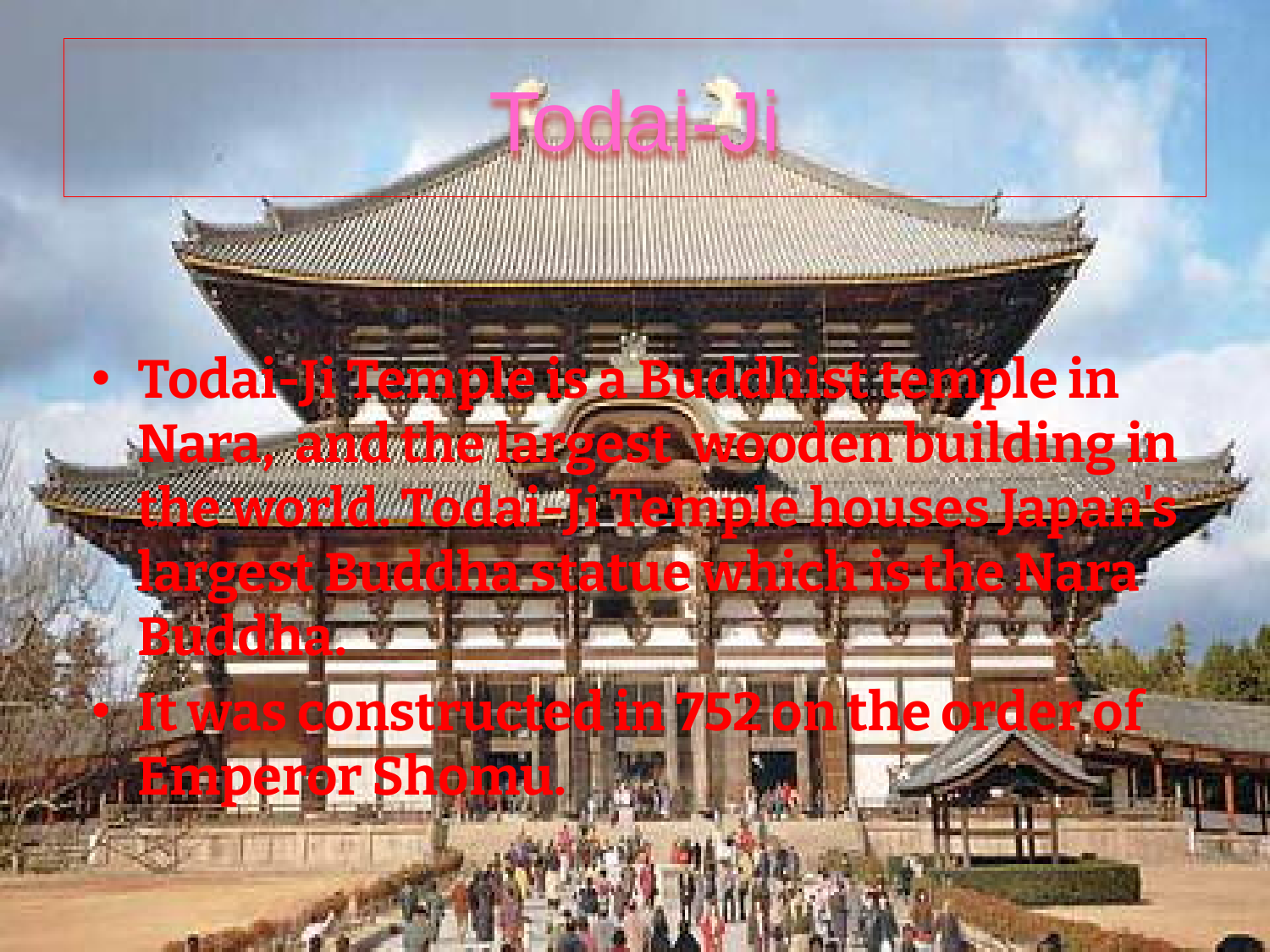

# Todai-Ji

Todai-Ji Temple is a Buddhist temple in Nara,  and the largest  wooden building in the world. Todai-Ji Temple houses Japan's largest Buddha statue which is the Nara Buddha.
It was constructed in 752 on the order of Emperor Shomu.